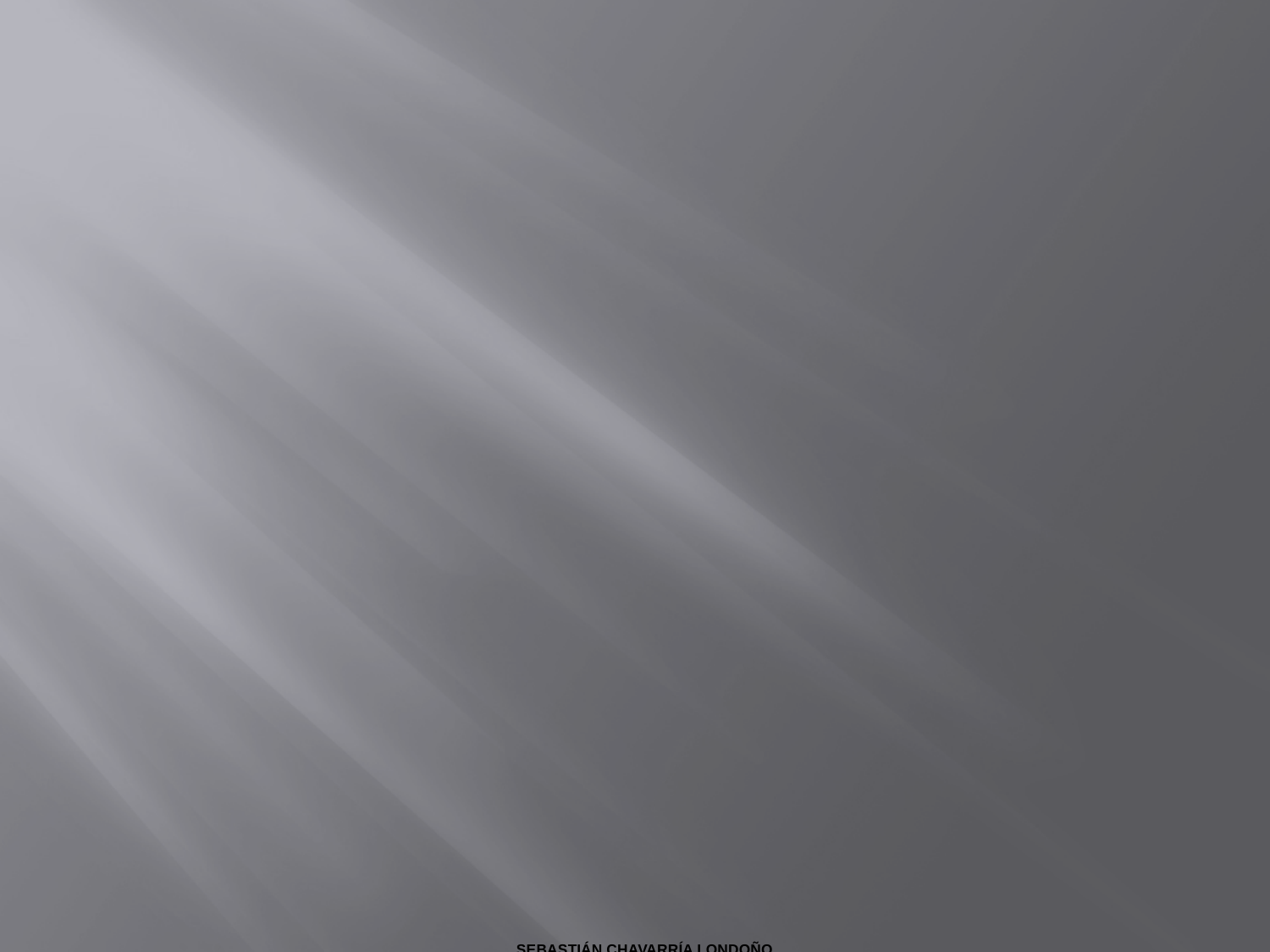

# Sebastián Chavarría Londoño 10 – 2 hardware: el modem I.E. Gabriel garcia marquez docente: gloria Cecilia febrero 9/2012